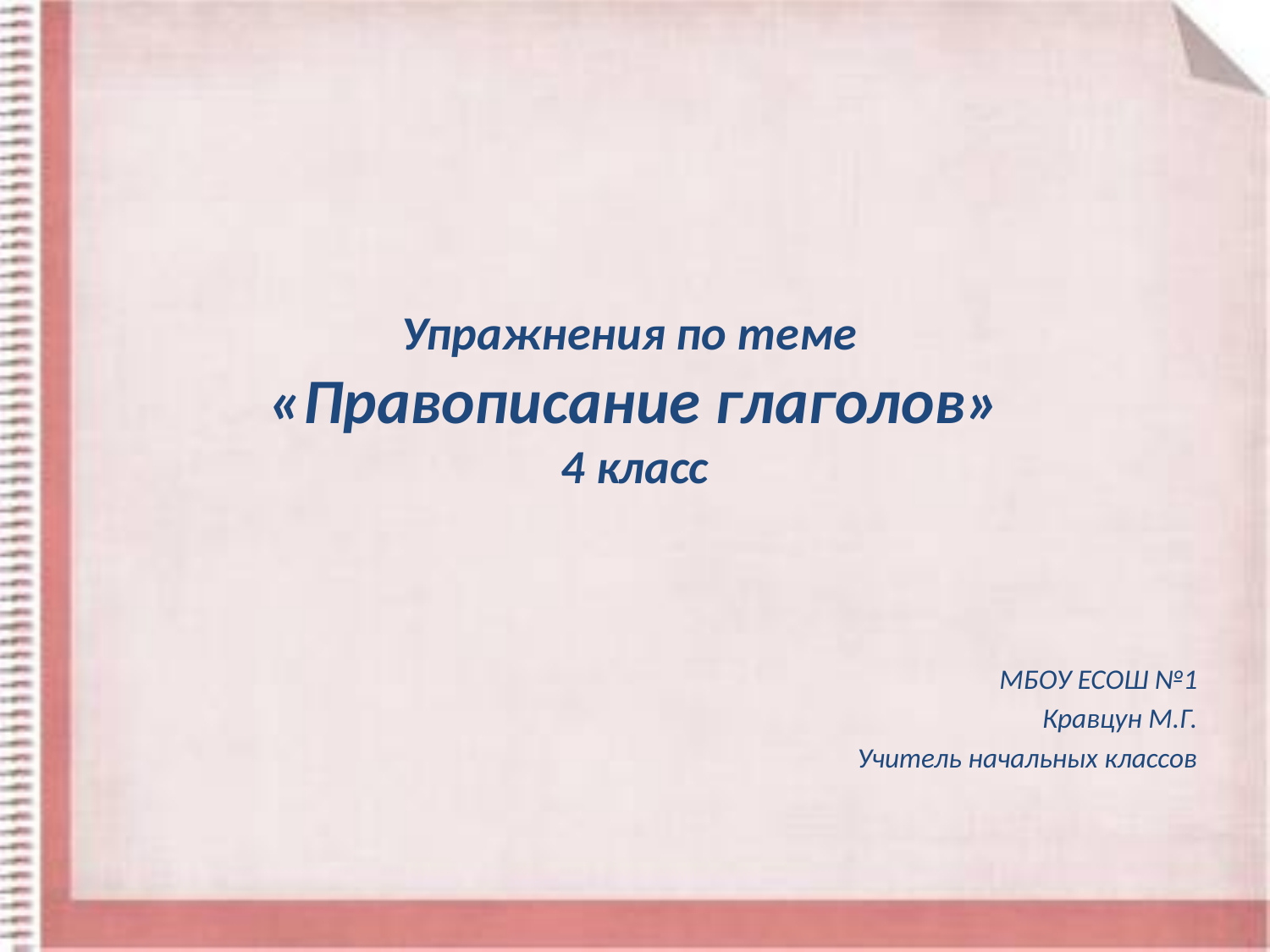

# Упражнения по теме «Правописание глаголов» 4 класс
МБОУ ЕСОШ №1
Кравцун М.Г.
Учитель начальных классов